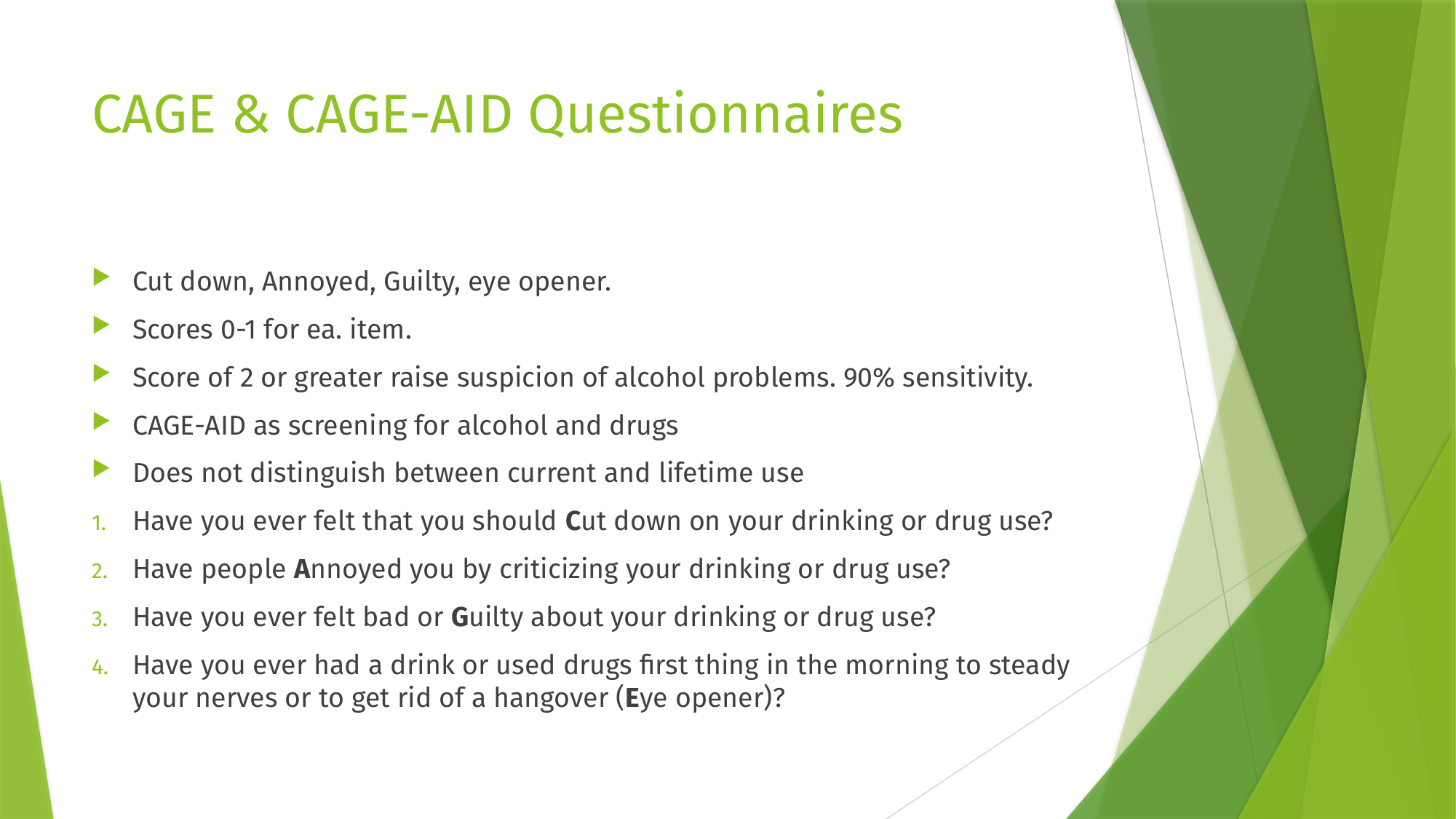

# CAGE & CAGE-AID Questionnaires
Cut down, Annoyed, Guilty, eye opener.
Scores 0-1 for ea. item.
Score of 2 or greater raise suspicion of alcohol problems. 90% sensitivity.
CAGE-AID as screening for alcohol and drugs
Does not distinguish between current and lifetime use
Have you ever felt that you should Cut down on your drinking or drug use?
Have people Annoyed you by criticizing your drinking or drug use?
Have you ever felt bad or Guilty about your drinking or drug use?
Have you ever had a drink or used drugs first thing in the morning to steady your nerves or to get rid of a hangover (Eye opener)?